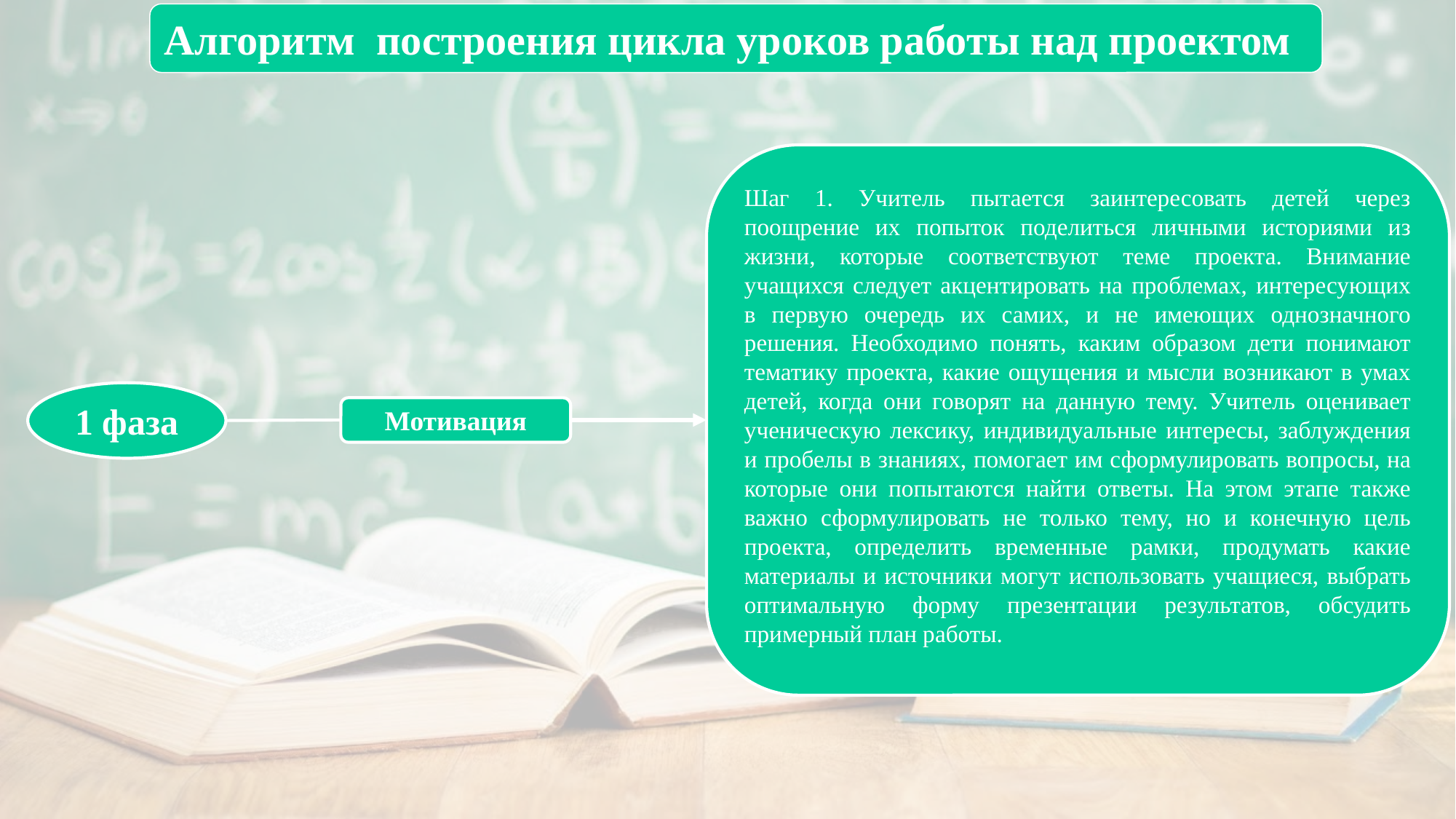

Алгоритм  построения цикла уроков работы над проектом

Шаг 1. Учитель пытается заинтересовать детей через поощрение их попыток поделиться личными историями из жизни, которые соответствуют теме проекта. Внимание учащихся следует акцентировать на проблемах, интересующих в первую очередь их самих, и не имеющих однозначного решения. Необходимо понять, каким образом дети понимают тематику проекта, какие ощущения и мысли возникают в умах детей, когда они говорят на данную тему. Учитель оценивает ученическую лексику, индивидуальные интересы, заблуждения и пробелы в знаниях, помогает им сформулировать вопросы, на которые они попытаются найти ответы. На этом этапе также важно сформулировать не только тему, но и конечную цель проекта, определить временные рамки, продумать какие материалы и источники могут использовать учащиеся, выбрать оптимальную форму презентации результатов, обсудить примерный план работы.

1 фаза
Мотивация